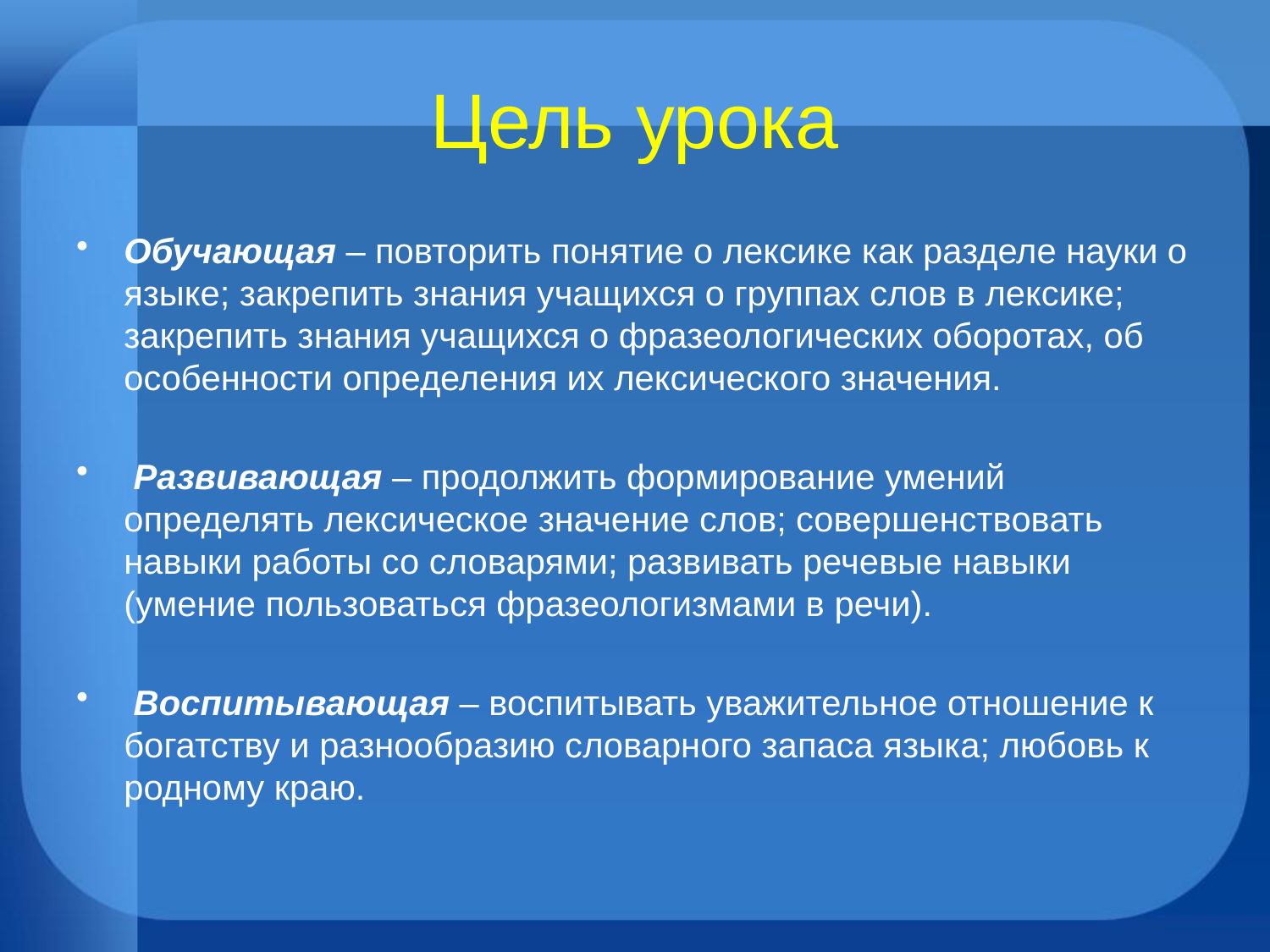

# Цель урока
Обучающая – повторить понятие о лексике как разделе науки о языке; закрепить знания учащихся о группах слов в лексике; закрепить знания учащихся о фразеологических оборотах, об особенности определения их лексического значения.

 Развивающая – продолжить формирование умений определять лексическое значение слов; совершенствовать навыки работы со словарями; развивать речевые навыки (умение пользоваться фразеологизмами в речи).

 Воспитывающая – воспитывать уважительное отношение к богатству и разнообразию словарного запаса языка; любовь к родному краю.